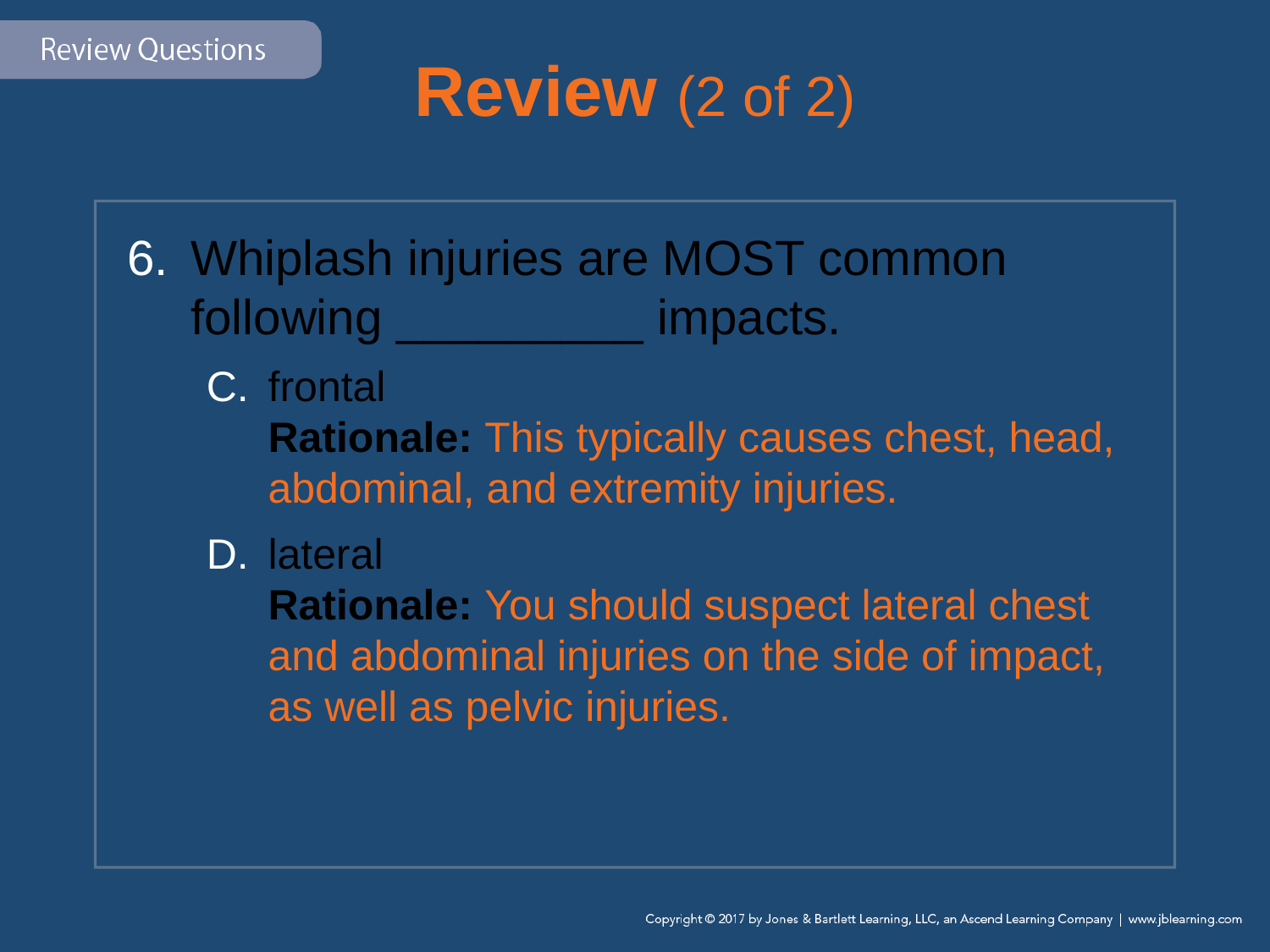

# Review (2 of 2)
Whiplash injuries are MOST common following _________ impacts.
frontal
Rationale: This typically causes chest, head, abdominal, and extremity injuries.
lateral
Rationale: You should suspect lateral chest and abdominal injuries on the side of impact, as well as pelvic injuries.